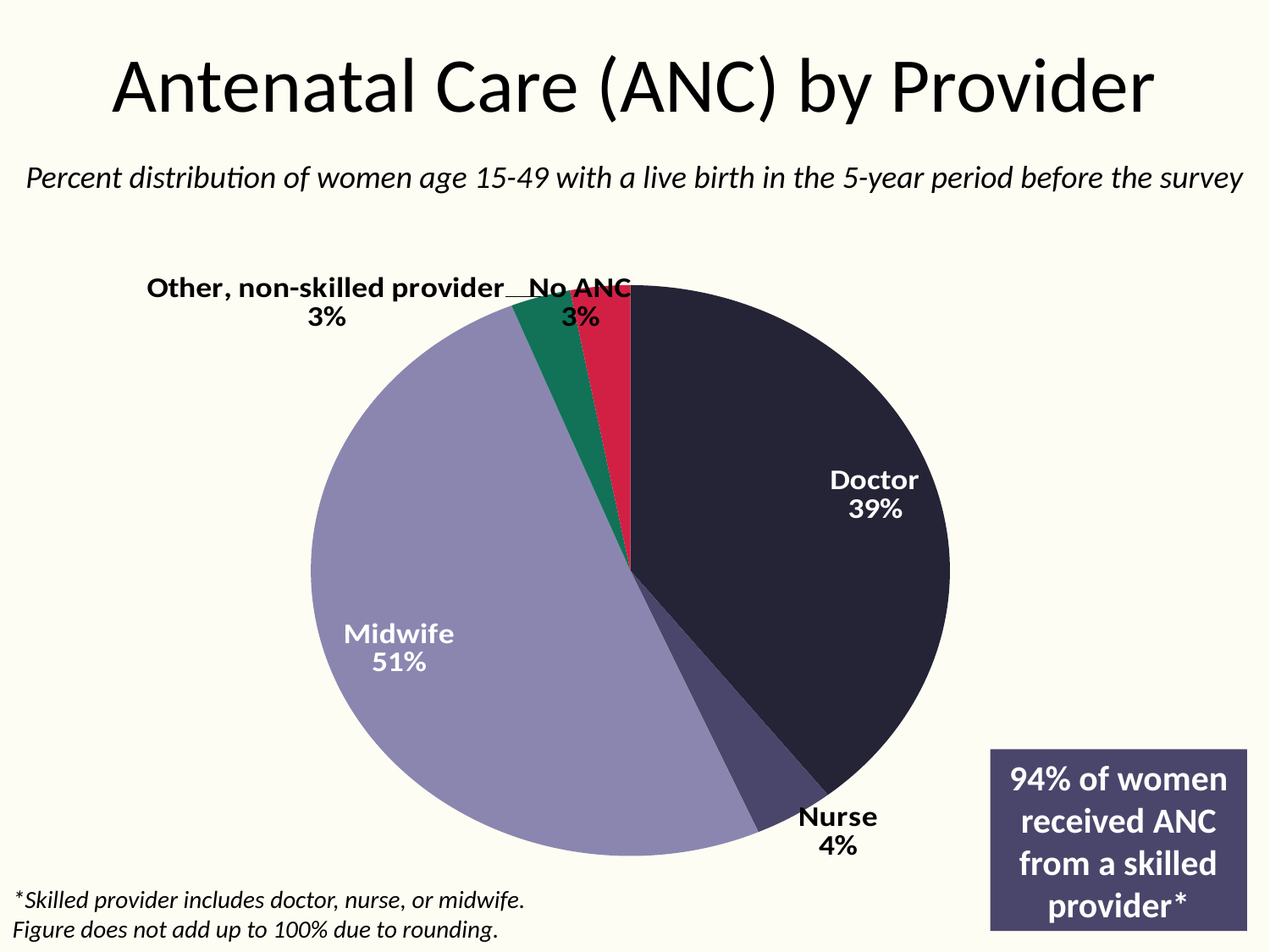

# Antenatal Care (ANC) by Provider
Percent distribution of women age 15-49 with a live birth in the 5-year period before the survey

### Chart

| Category | Series 1 |
|---|---|
| Doctor | 39.0 |
| Nurse | 4.0 |
| Midwife | 50.0 |
| Other, non-skilled provider | 3.0 |
| No ANC | 3.0 |
94% of women received ANC from a skilled provider*
*Skilled provider includes doctor, nurse, or midwife.
Figure does not add up to 100% due to rounding.